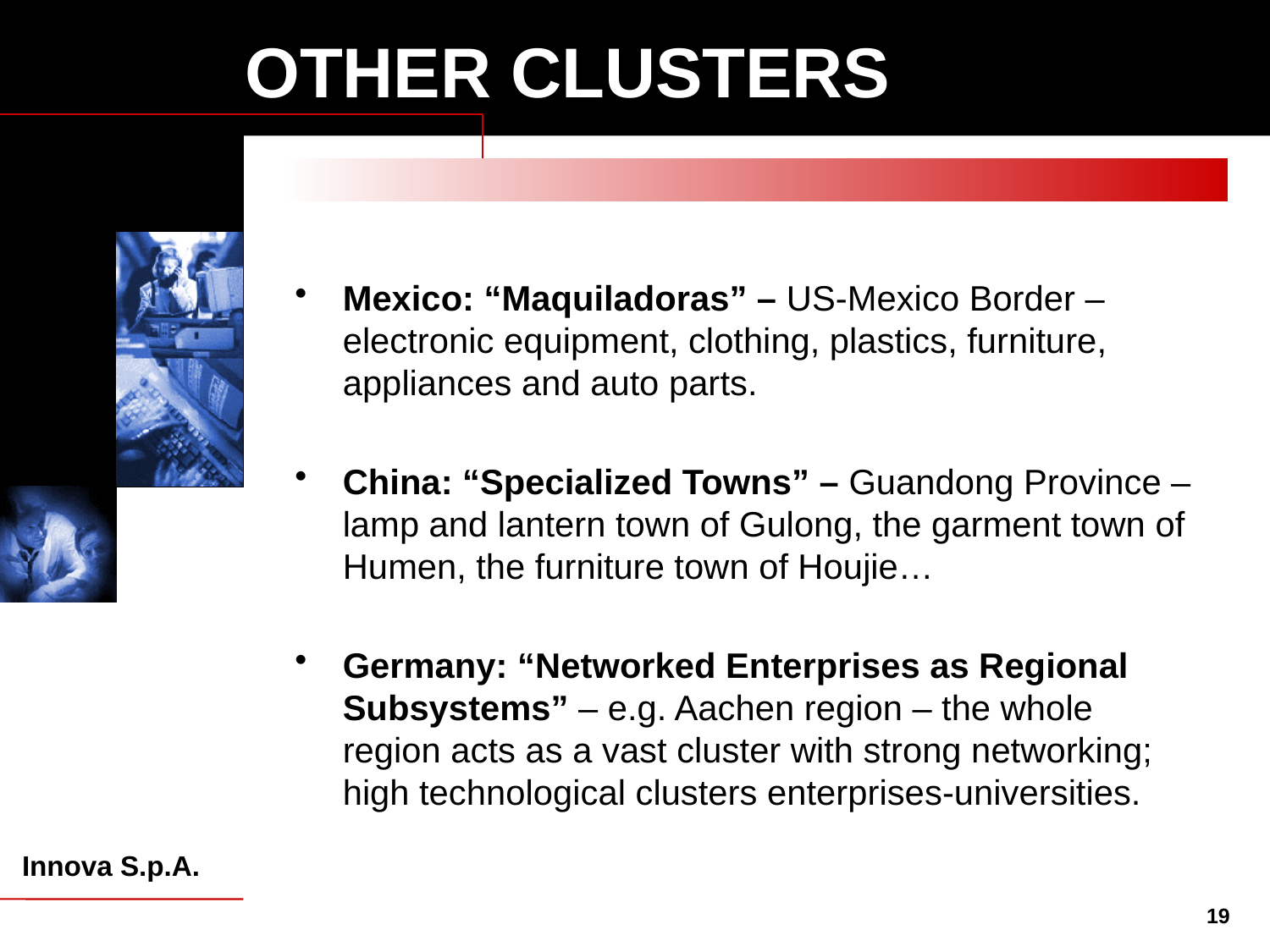

# OTHER CLUSTERS
Mexico: “Maquiladoras” – US-Mexico Border – electronic equipment, clothing, plastics, furniture, appliances and auto parts.

China: “Specialized Towns” – Guandong Province – lamp and lantern town of Gulong, the garment town of Humen, the furniture town of Houjie…

Germany: “Networked Enterprises as Regional Subsystems” – e.g. Aachen region – the whole region acts as a vast cluster with strong networking; high technological clusters enterprises-universities.